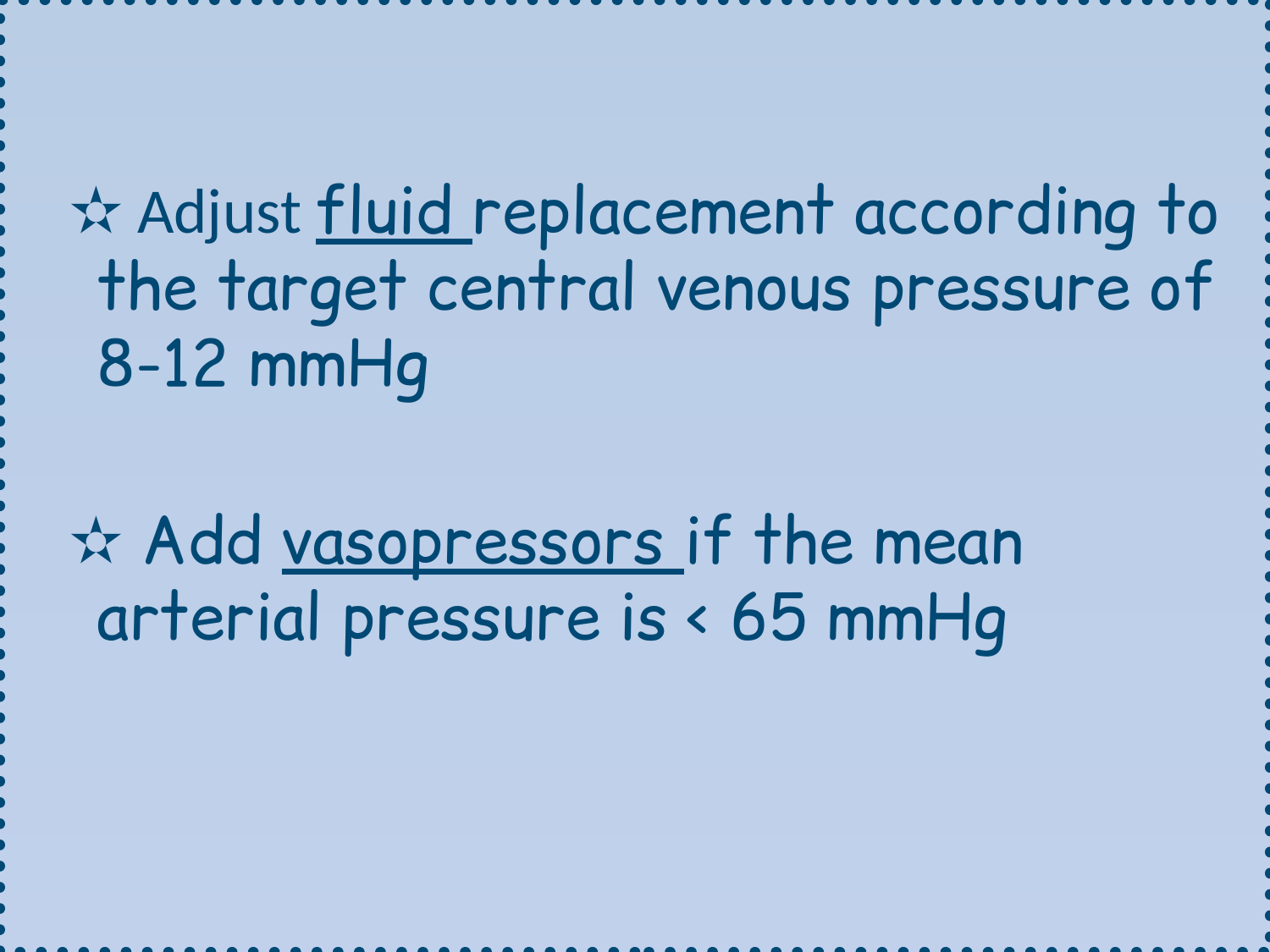

✫ Adjust fluid replacement according to the target central venous pressure of 8-12 mmHg

   ✫ Add vasopressors if the mean arterial pressure is < 65 mmHg

#